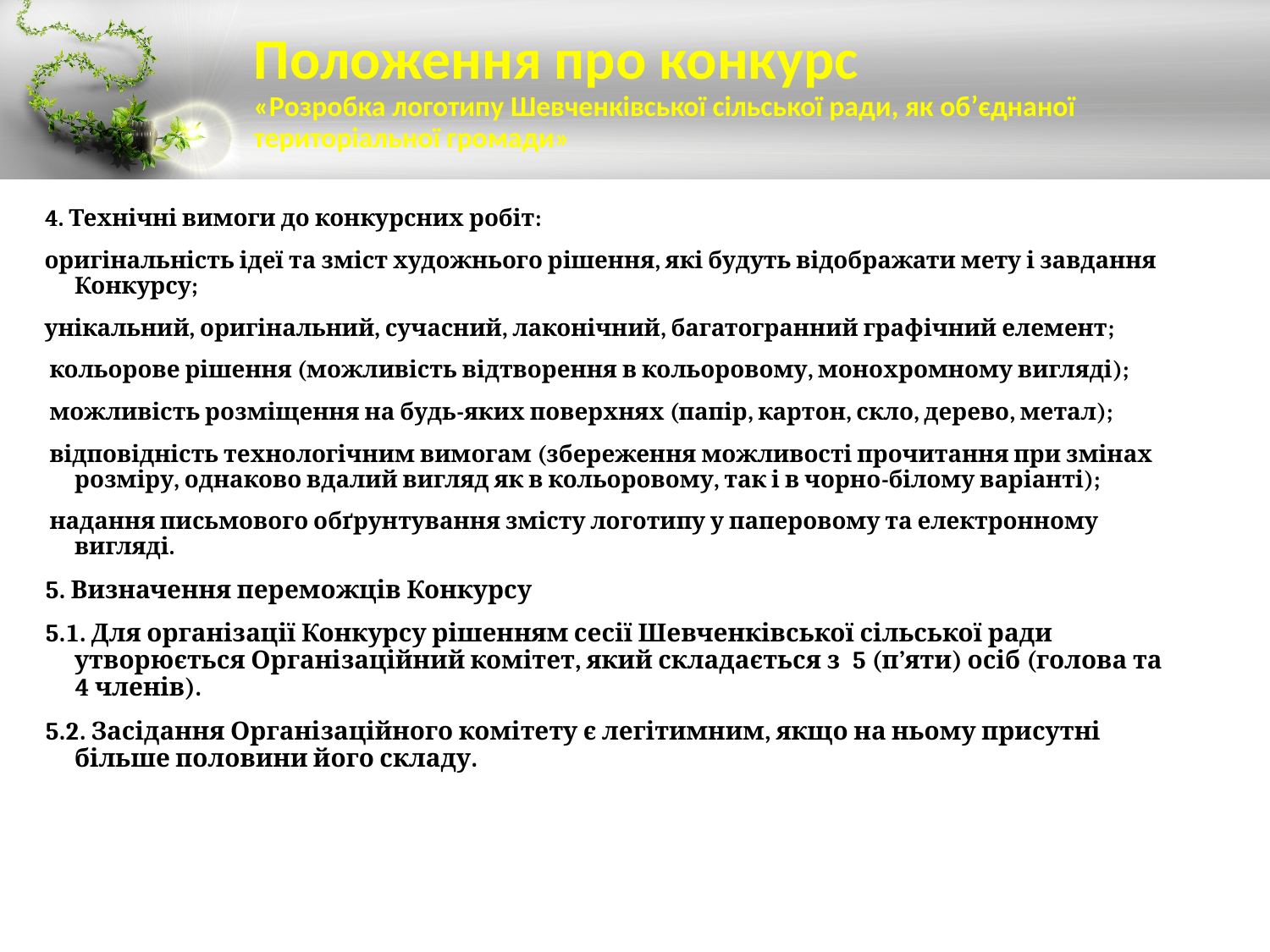

# Положення про конкурс                     «Розробка логотипу Шевченківської сільської ради, як об’єднаної територіальної громади»
4. Технічні вимоги до конкурсних робіт:
оригінальність ідеї та зміст художнього рішення, які будуть відображати мету і завдання Конкурсу;
унікальний, оригінальний, сучасний, лаконічний, багатогранний графічний елемент;
 кольорове рішення (можливість відтворення в кольоровому, монохромному вигляді);
 можливість розміщення на будь-яких поверхнях (папір, картон, скло, дерево, метал);
 відповідність технологічним вимогам (збереження можливості прочитання при змінах розміру, однаково вдалий вигляд як в кольоровому, так і в чорно-білому варіанті);
 надання письмового обґрунтування змісту логотипу у паперовому та електронному вигляді.
5. Визначення переможців Конкурсу
5.1. Для організації Конкурсу рішенням сесії Шевченківської сільської ради утворюється Організаційний комітет, який складається з  5 (п’яти) осіб (голова та 4 членів).
5.2. Засідання Організаційного комітету є легітимним, якщо на ньому присутні більше половини його складу.